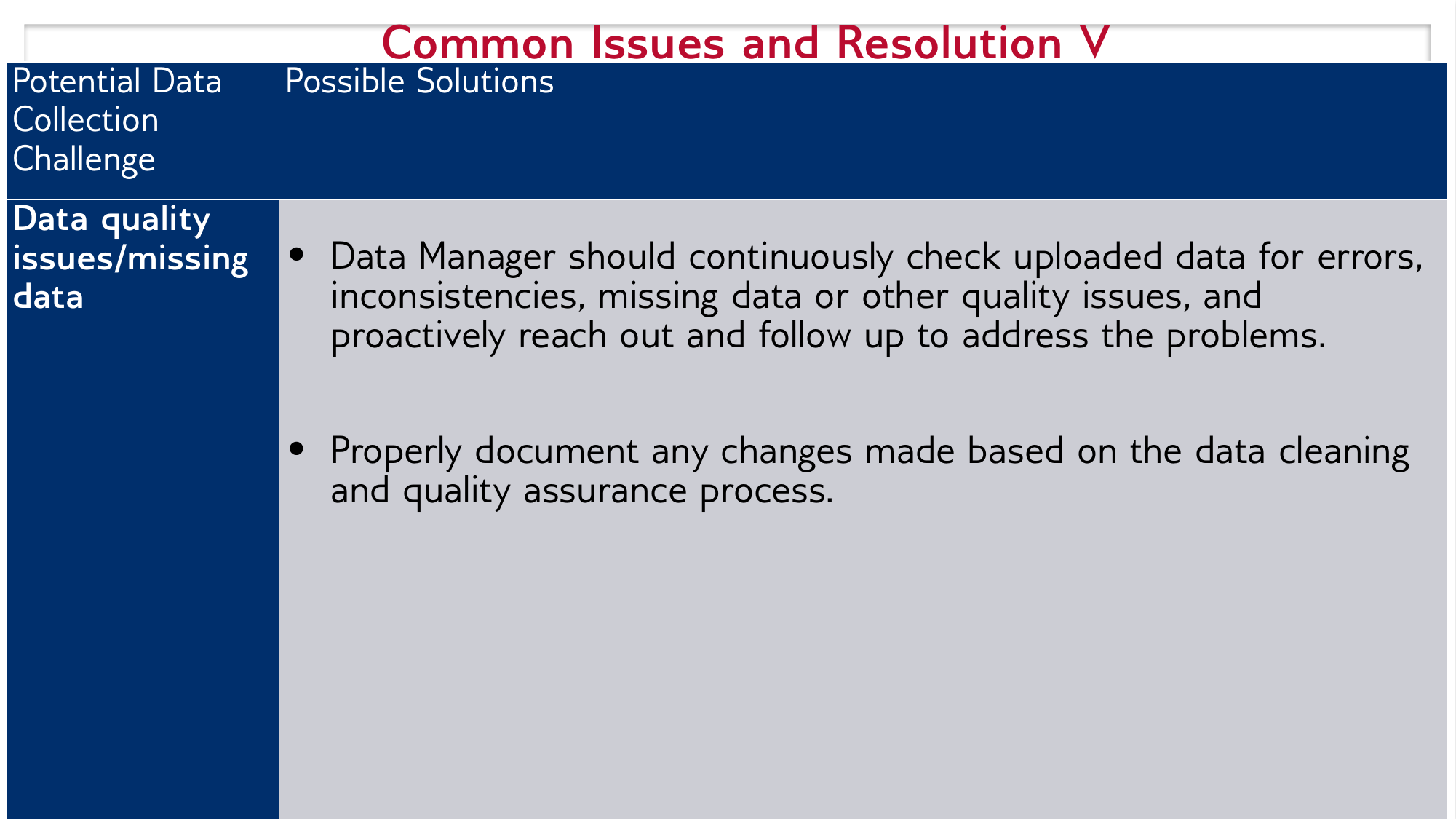

5/27/2018
FOOTER GOES HERE
10
# Common Issues and Resolution V
| Potential Data Collection Challenge | Possible Solutions |
| --- | --- |
| Data quality issues/missing data | Data Manager should continuously check uploaded data for errors, inconsistencies, missing data or other quality issues, and proactively reach out and follow up to address the problems. Properly document any changes made based on the data cleaning and quality assurance process. |